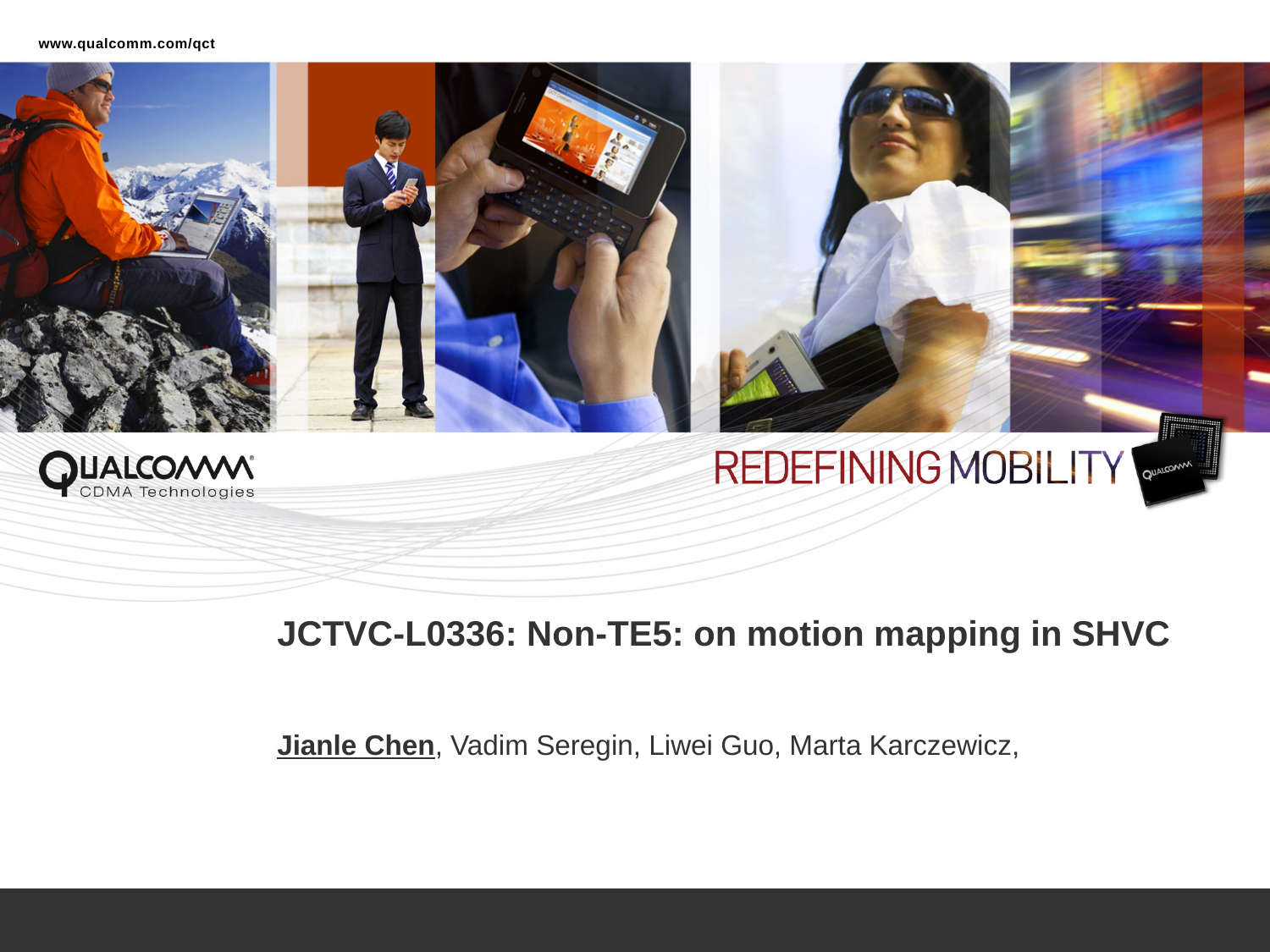

# JCTVC-L0336: Non-TE5: on motion mapping in SHVC Jianle Chen, Vadim Seregin, Liwei Guo, Marta Karczewicz,